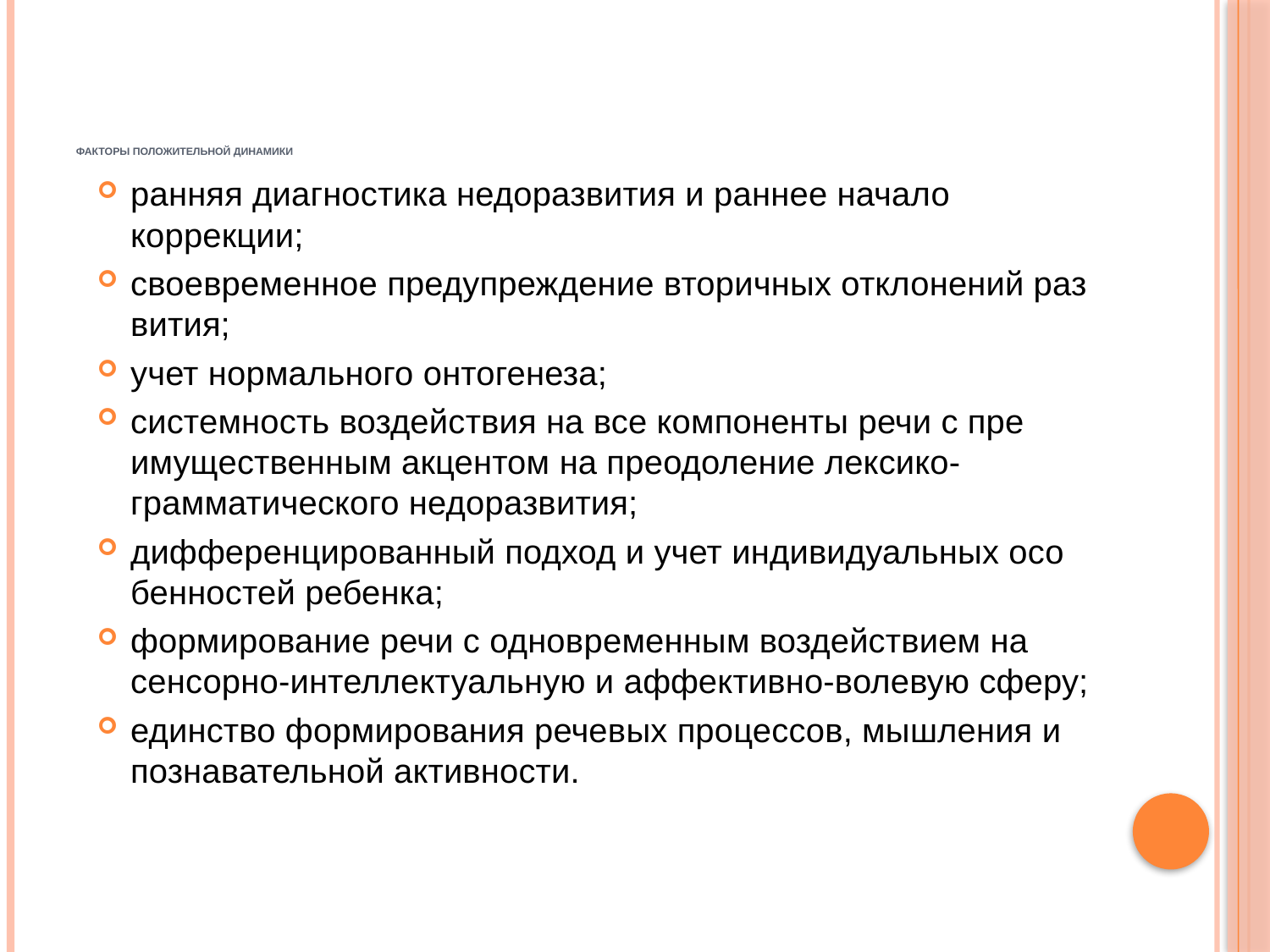

# Факторы положительной динамики
ранняя диагностика недоразвития и раннее начало коррекции;
своевременное предупреждение вторичных отклонений раз­вития;
учет нормального онтогенеза;
системность воздействия на все компоненты речи с пре­имущественным акцентом на преодоление лексико-грамматического недоразвития;
дифференцированный подход и учет индивидуальных осо­бенностей ребенка;
формирование речи с одновременным воздействием на сен­сорно-интеллектуальную и аффективно-волевую сферу;
единство формирования речевых процессов, мышления и познавательной активности.